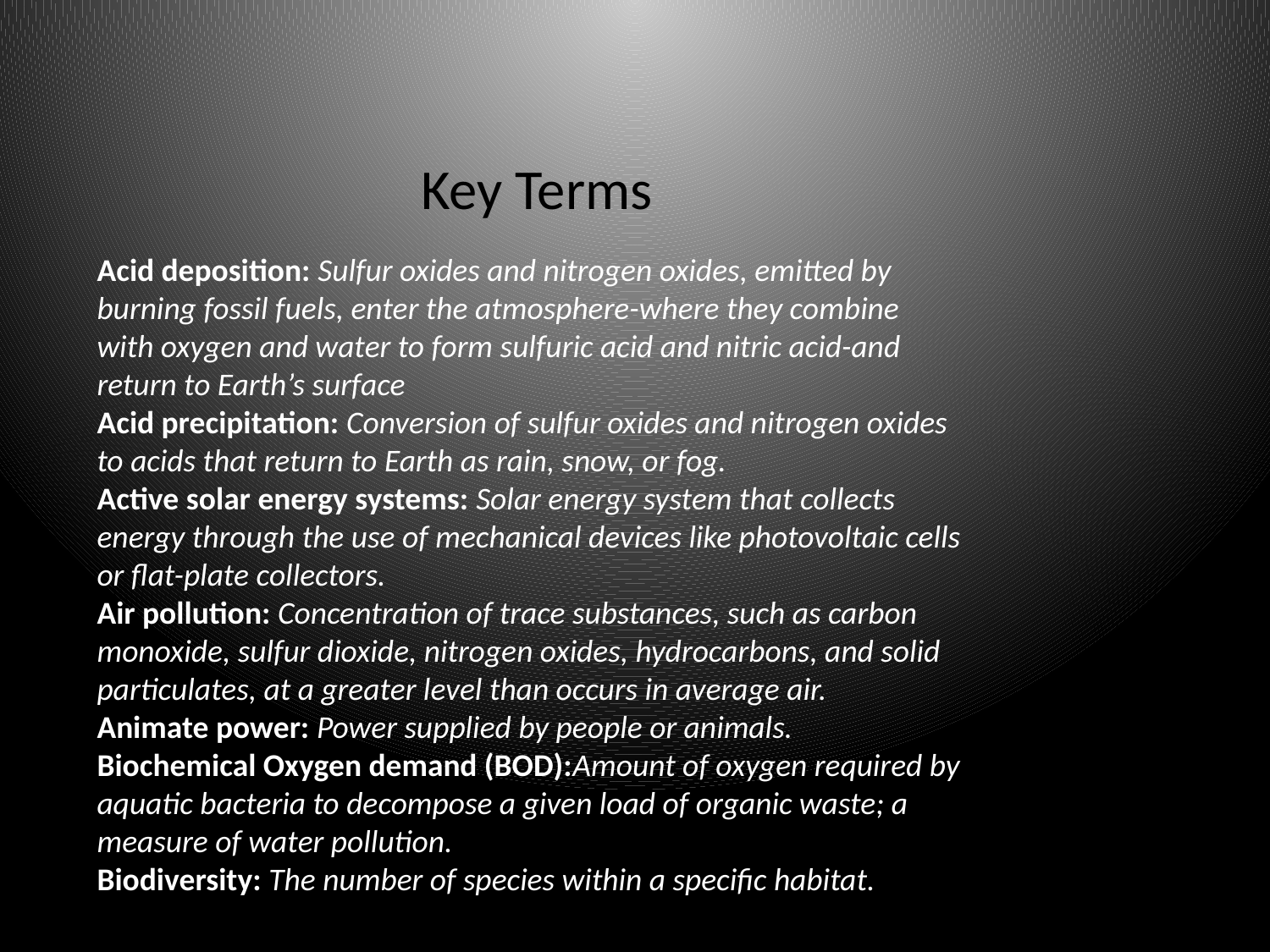

Key Terms

Acid deposition: Sulfur oxides and nitrogen oxides, emitted by burning fossil fuels, enter the atmosphere-where they combine with oxygen and water to form sulfuric acid and nitric acid-and return to Earth’s surface
Acid precipitation: Conversion of sulfur oxides and nitrogen oxides to acids that return to Earth as rain, snow, or fog.
Active solar energy systems: Solar energy system that collects energy through the use of mechanical devices like photovoltaic cells or flat-plate collectors.
Air pollution: Concentration of trace substances, such as carbon monoxide, sulfur dioxide, nitrogen oxides, hydrocarbons, and solid particulates, at a greater level than occurs in average air.
Animate power: Power supplied by people or animals.
Biochemical Oxygen demand (BOD):Amount of oxygen required by aquatic bacteria to decompose a given load of organic waste; a measure of water pollution.
Biodiversity: The number of species within a specific habitat.